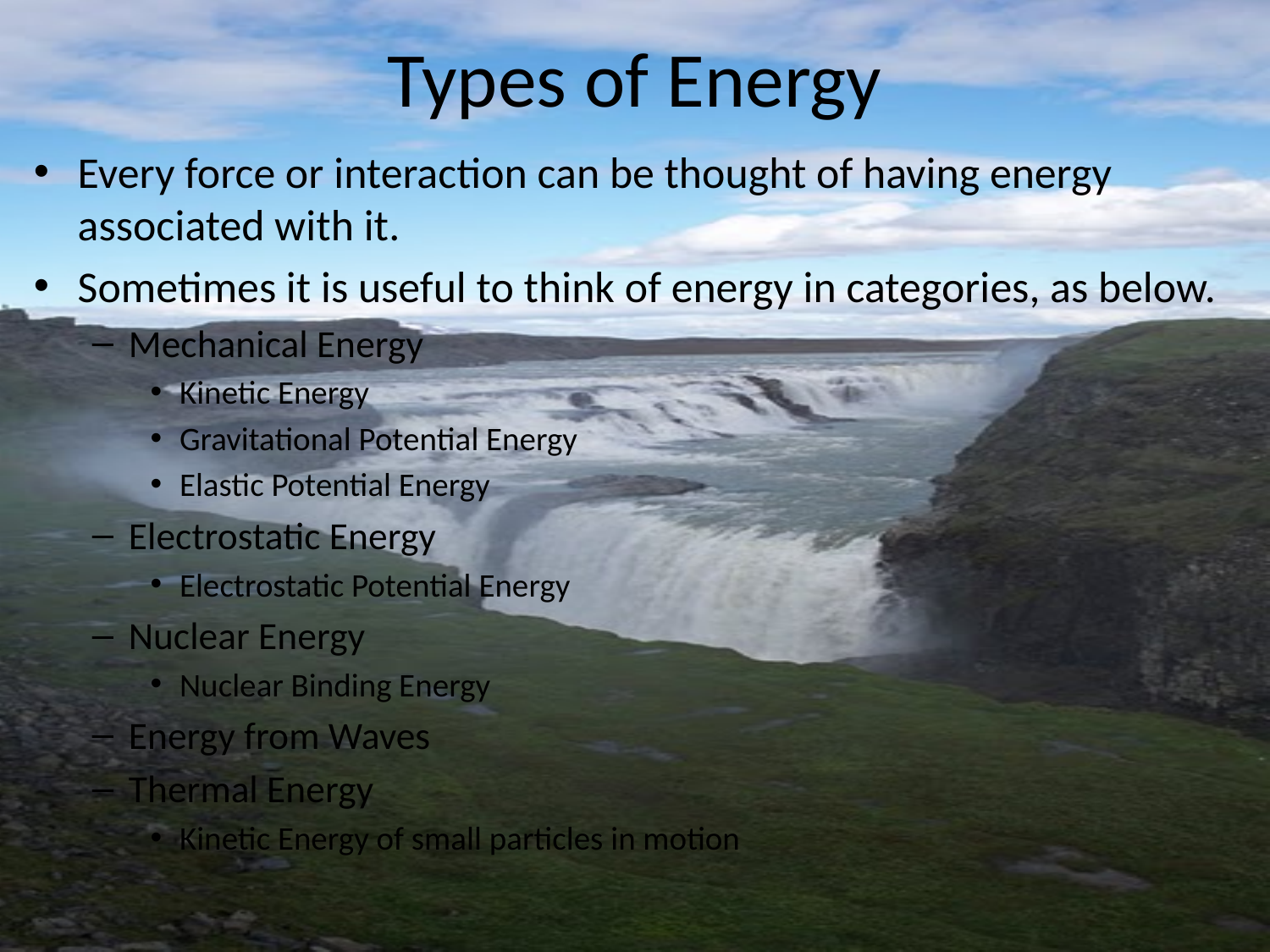

# Types of Energy
Every force or interaction can be thought of having energy associated with it.
Sometimes it is useful to think of energy in categories, as below.
Mechanical Energy
Kinetic Energy
Gravitational Potential Energy
Elastic Potential Energy
Electrostatic Energy
Electrostatic Potential Energy
Nuclear Energy
Nuclear Binding Energy
Energy from Waves
Thermal Energy
Kinetic Energy of small particles in motion